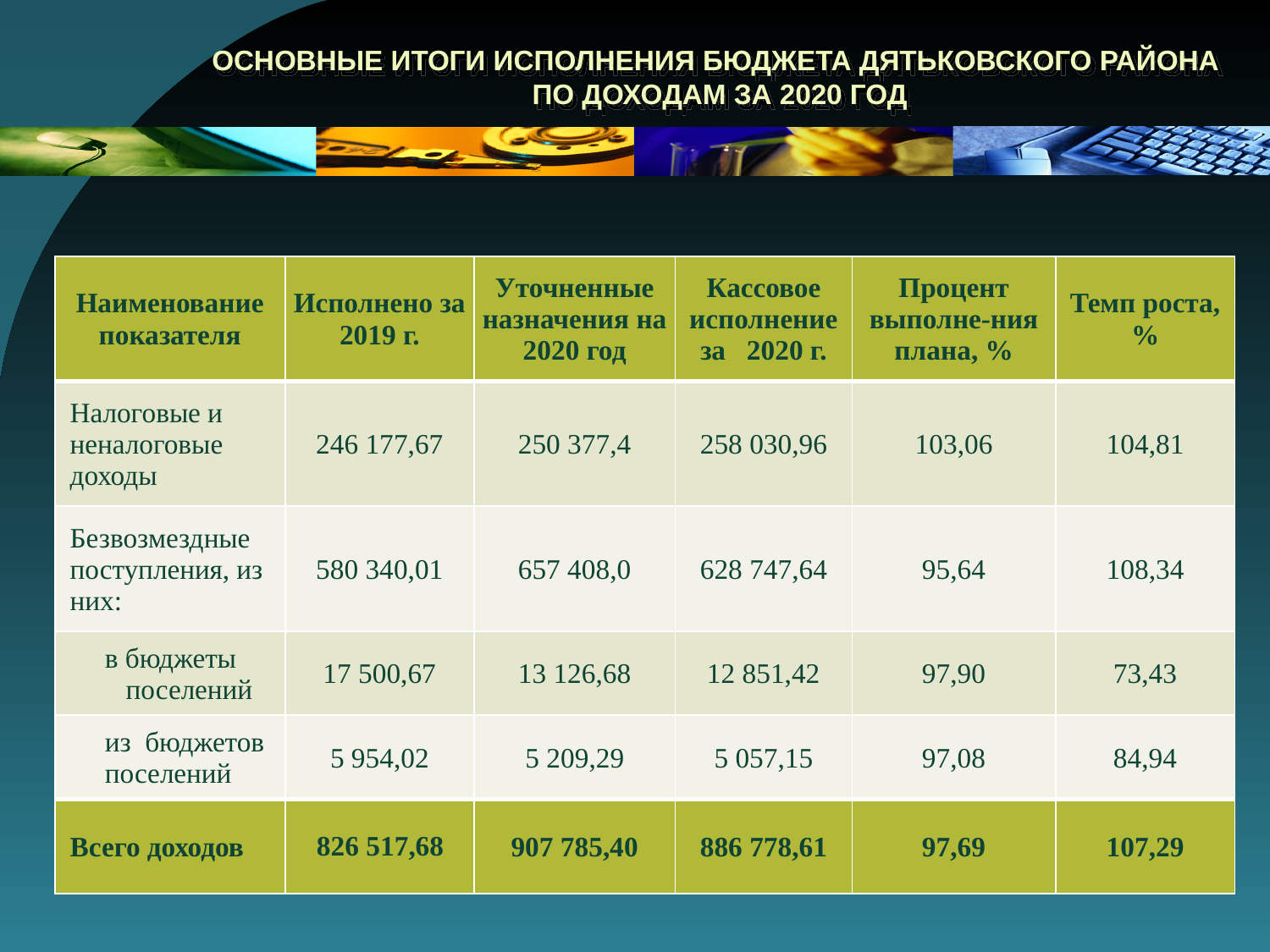

# ОСНОВНЫЕ ИТОГИ ИСПОЛНЕНИЯ БЮДЖЕТА ДЯТЬКОВСКОГО РАЙОНА ПО ДОХОДАМ ЗА 2020 ГОД
| Наименование показателя | Исполнено за 2019 г. | Уточненные назначения на 2020 год | Кассовое исполнение за 2020 г. | Процент выполне-ния плана, % | Темп роста, % |
| --- | --- | --- | --- | --- | --- |
| Налоговые и неналоговые доходы | 246 177,67 | 250 377,4 | 258 030,96 | 103,06 | 104,81 |
| Безвозмездные поступления, из них: | 580 340,01 | 657 408,0 | 628 747,64 | 95,64 | 108,34 |
| в бюджеты поселений | 17 500,67 | 13 126,68 | 12 851,42 | 97,90 | 73,43 |
| из бюджетов поселений | 5 954,02 | 5 209,29 | 5 057,15 | 97,08 | 84,94 |
| Всего доходов | 826 517,68 | 907 785,40 | 886 778,61 | 97,69 | 107,29 |